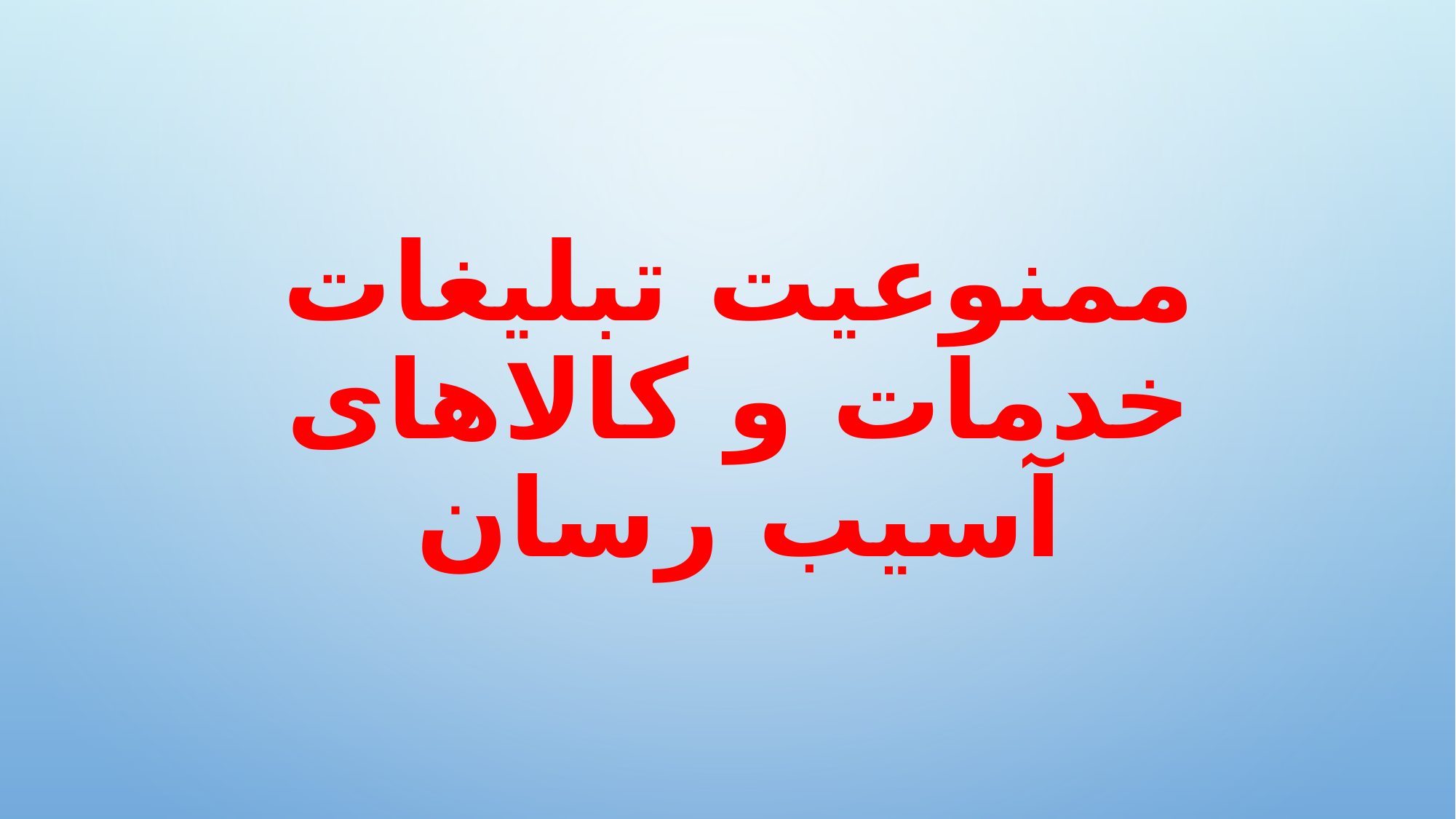

# ممنوعیت تبلیغات خدمات و کالاهای آسیب رسان